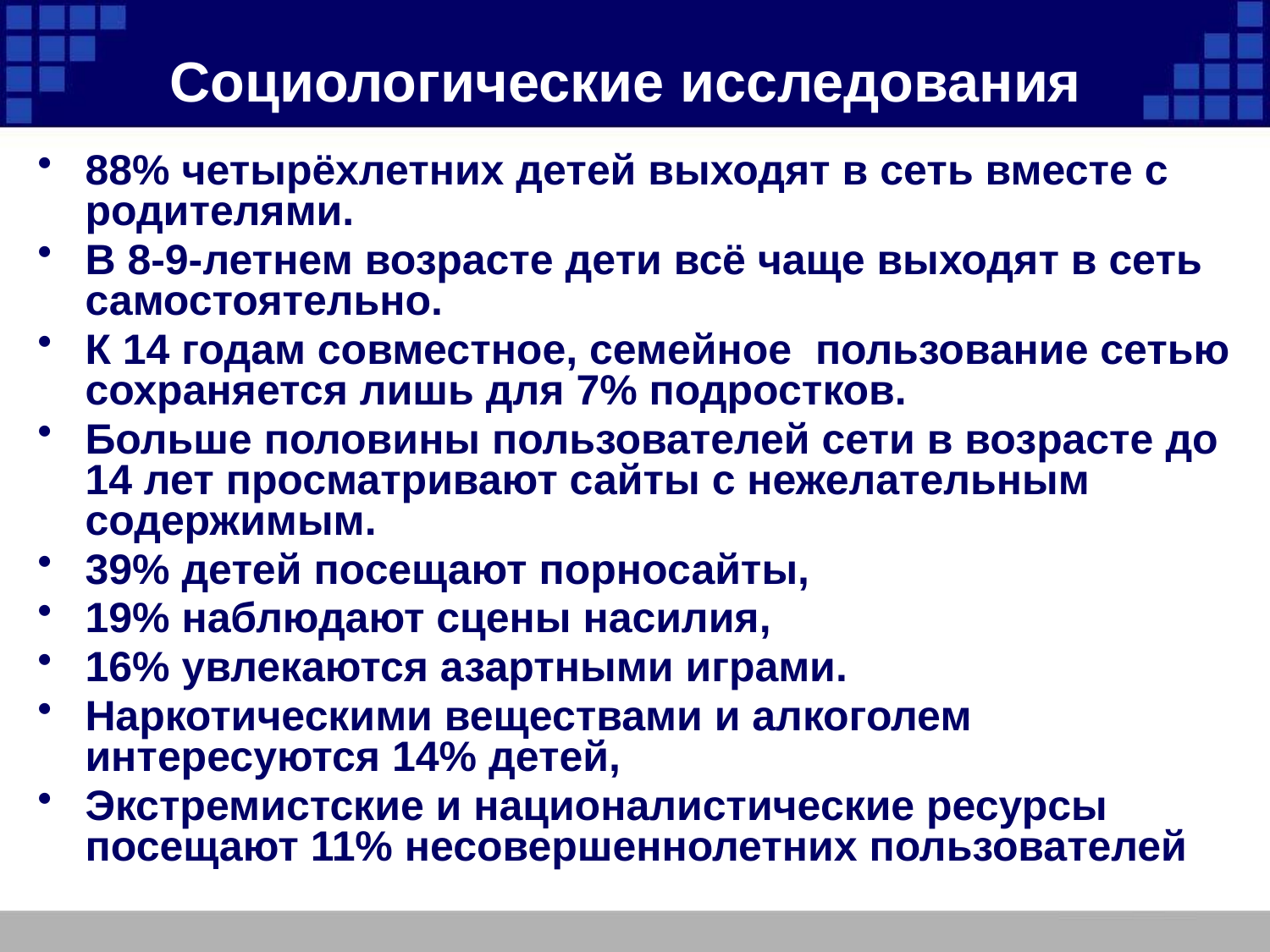

# Социологические исследования
88% четырёхлетних детей выходят в сеть вместе с родителями.
В 8-9-летнем возрасте дети всё чаще выходят в сеть самостоятельно.
К 14 годам совместное, семейное  пользование сетью сохраняется лишь для 7% подростков.
Больше половины пользователей сети в возрасте до 14 лет просматривают сайты с нежелательным содержимым.
39% детей посещают порносайты,
19% наблюдают сцены насилия,
16% увлекаются азартными играми.
Наркотическими веществами и алкоголем интересуются 14% детей,
Экстремистские и националистические ресурсы посещают 11% несовершеннолетних пользователей